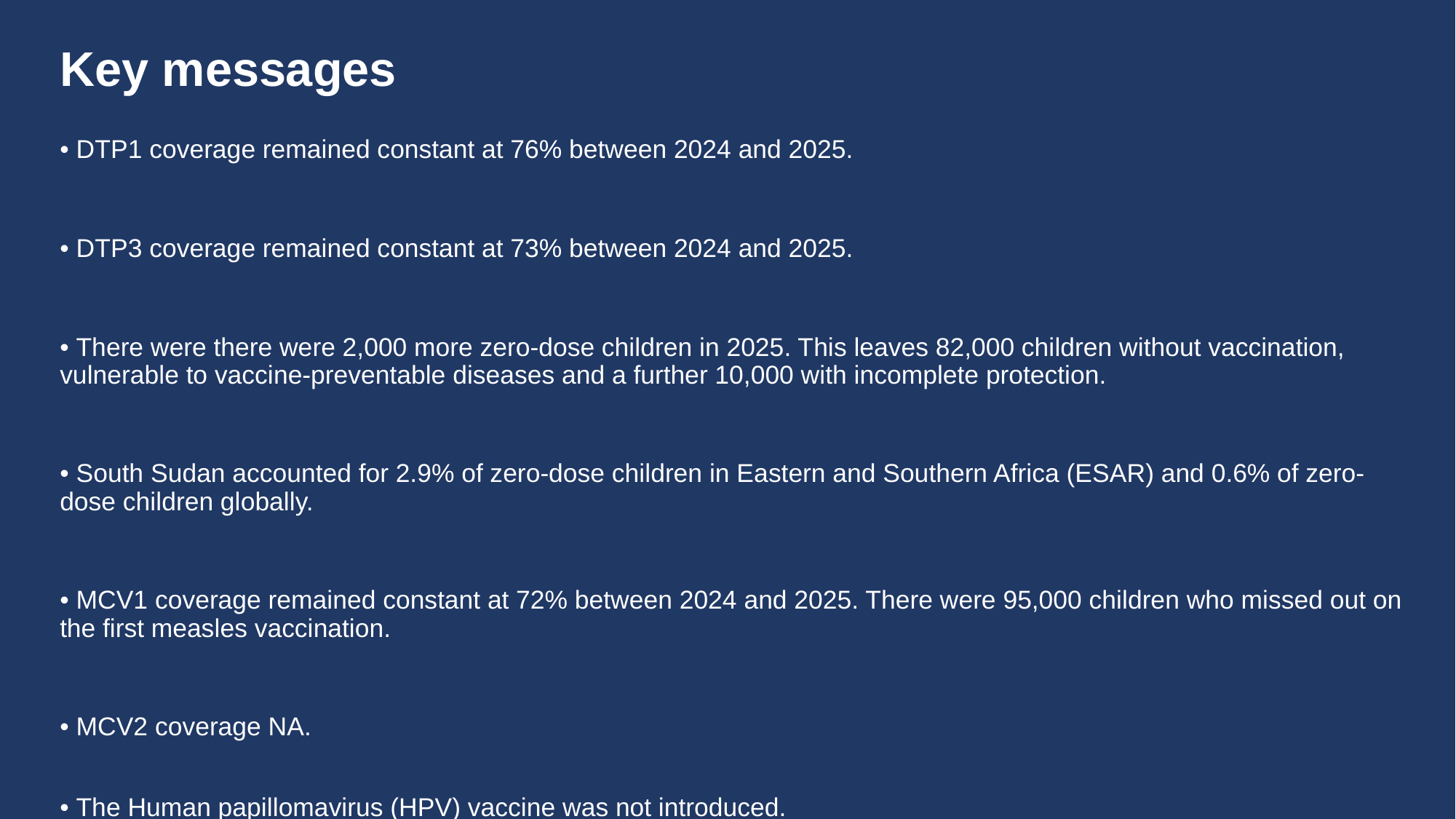

# Key messages
• DTP1 coverage remained constant at 76% between 2024 and 2025.

• DTP3 coverage remained constant at 73% between 2024 and 2025.

• There were there were 2,000 more zero-dose children in 2025. This leaves 82,000 children without vaccination, vulnerable to vaccine-preventable diseases and a further 10,000 with incomplete protection.

• South Sudan accounted for 2.9% of zero-dose children in Eastern and Southern Africa (ESAR) and 0.6% of zero-dose children globally.

• MCV1 coverage remained constant at 72% between 2024 and 2025. There were 95,000 children who missed out on the first measles vaccination.

• MCV2 coverage NA.

• The Human papillomavirus (HPV) vaccine was not introduced.